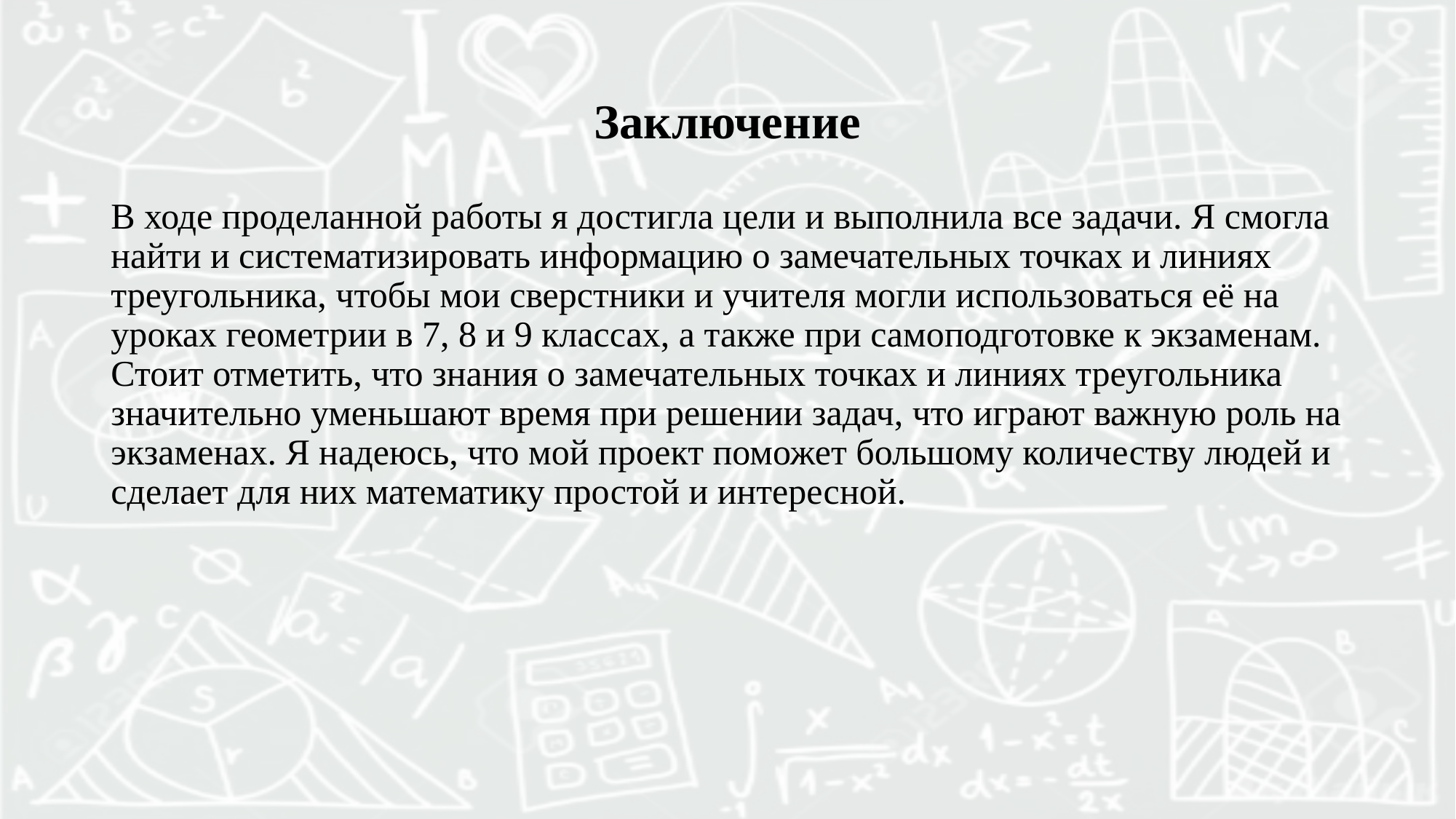

# Заключение
В ходе проделанной работы я достигла цели и выполнила все задачи. Я смогла найти и систематизировать информацию о замечательных точках и линиях треугольника, чтобы мои сверстники и учителя могли использоваться её на уроках геометрии в 7, 8 и 9 классах, а также при самоподготовке к экзаменам. Стоит отметить, что знания о замечательных точках и линиях треугольника значительно уменьшают время при решении задач, что играют важную роль на экзаменах. Я надеюсь, что мой проект поможет большому количеству людей и сделает для них математику простой и интересной.